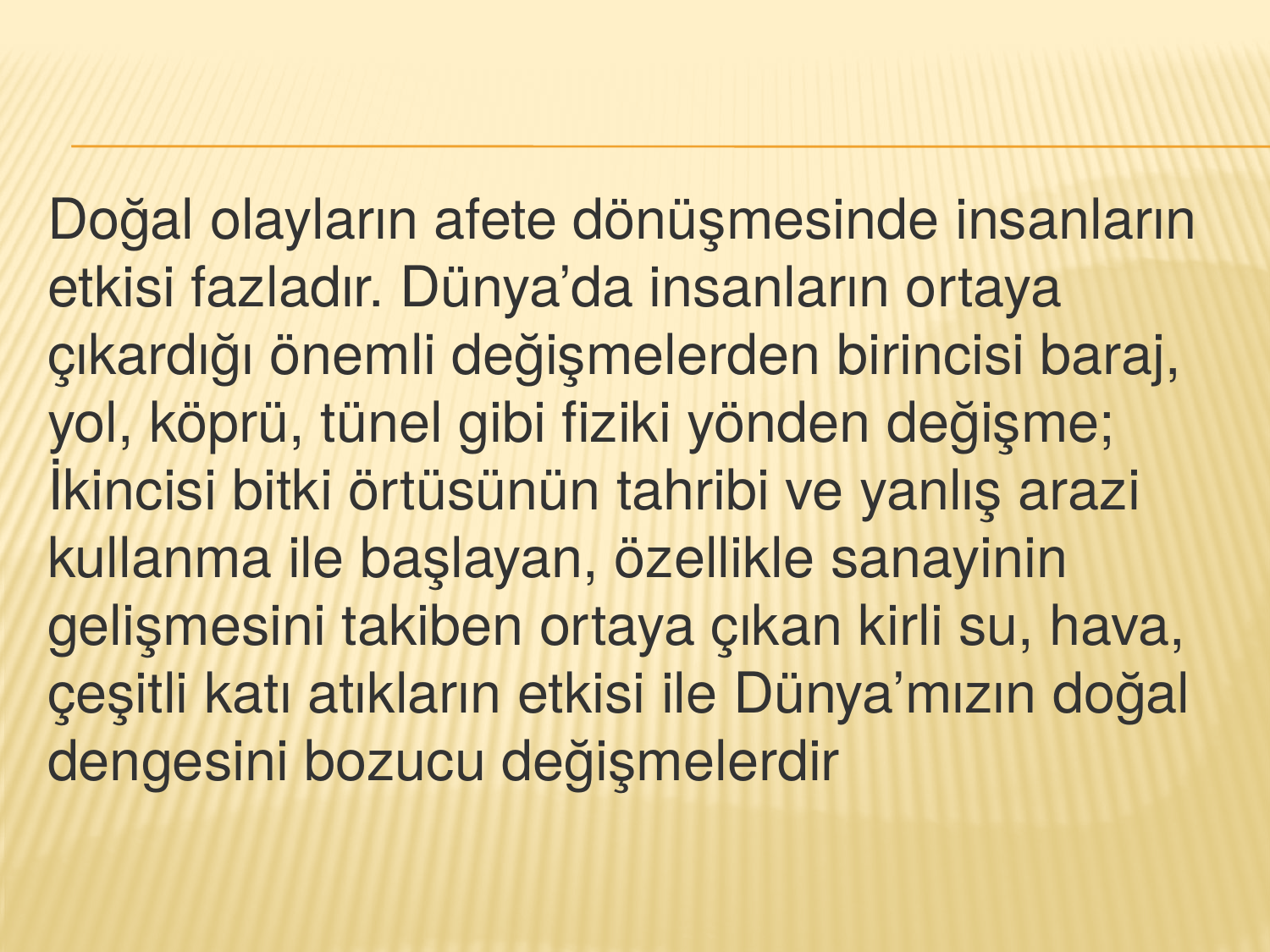

Doğal olayların afete dönüşmesinde insanların etkisi fazladır. Dünya’da insanların ortaya çıkardığı önemli değişmelerden birincisi baraj, yol, köprü, tünel gibi fiziki yönden değişme; İkincisi bitki örtüsünün tahribi ve yanlış arazi kullanma ile başlayan, özellikle sana­yinin gelişmesini takiben ortaya çıkan kirli su, hava, çeşitli katı atıkların etkisi ile Dünya’mızın doğal den­gesini bozucu değişmelerdir